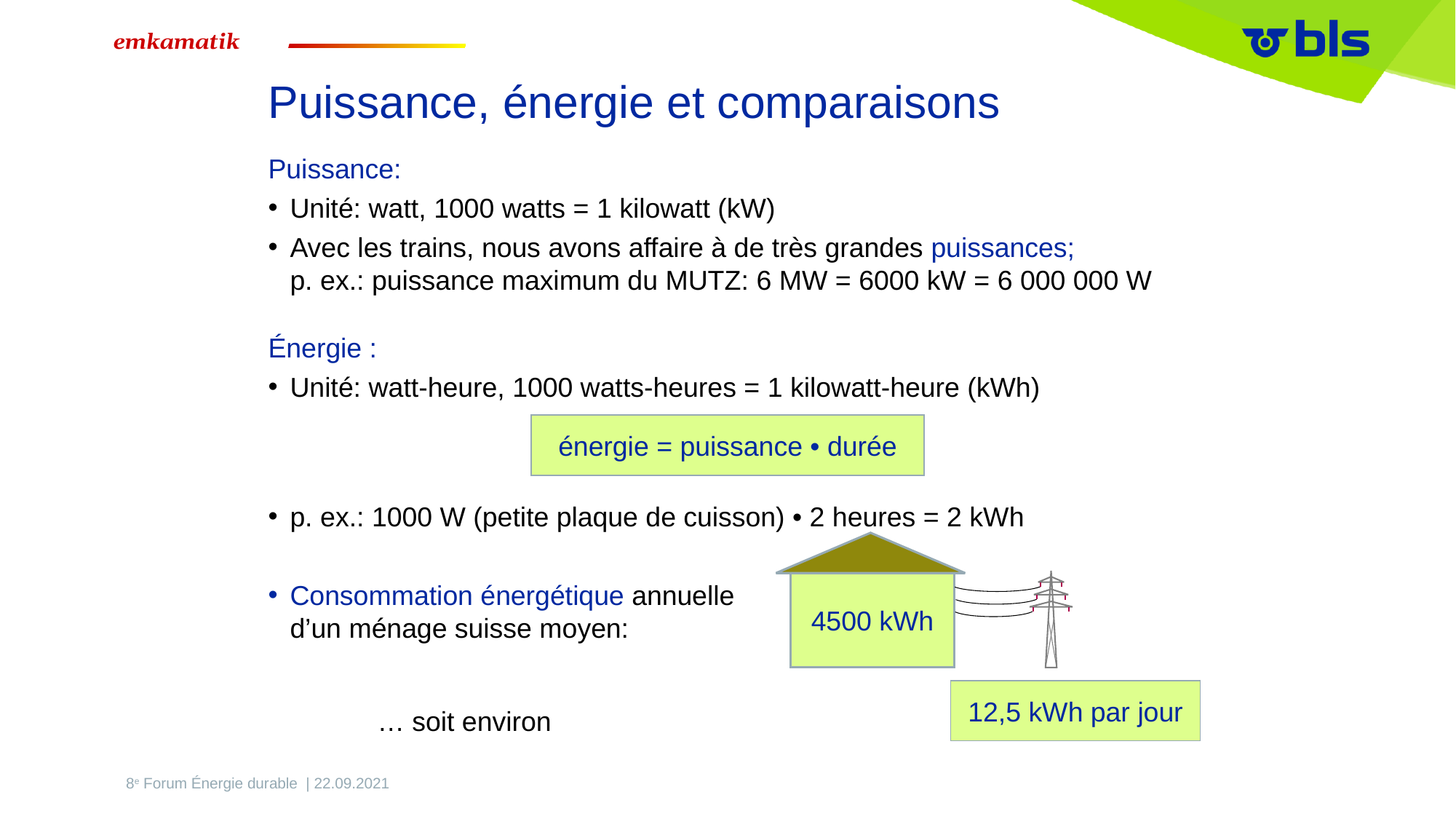

# Puissance, énergie et comparaisons
Puissance:
Unité: watt, 1000 watts = 1 kilowatt (kW)
Avec les trains, nous avons affaire à de très grandes puissances;
p. ex.: puissance maximum du MUTZ: 6 MW = 6000 kW = 6 000 000 W

Énergie :
Unité: watt-heure, 1000 watts-heures = 1 kilowatt-heure (kWh)

p. ex.: 1000 W (petite plaque de cuisson) • 2 heures = 2 kWh

Consommation énergétique annuelle
d’un ménage suisse moyen:

	… soit environ
énergie = puissance • durée

4500 kWh

12,5 kWh par jour
8e Forum Énergie durable  | 22.09.2021